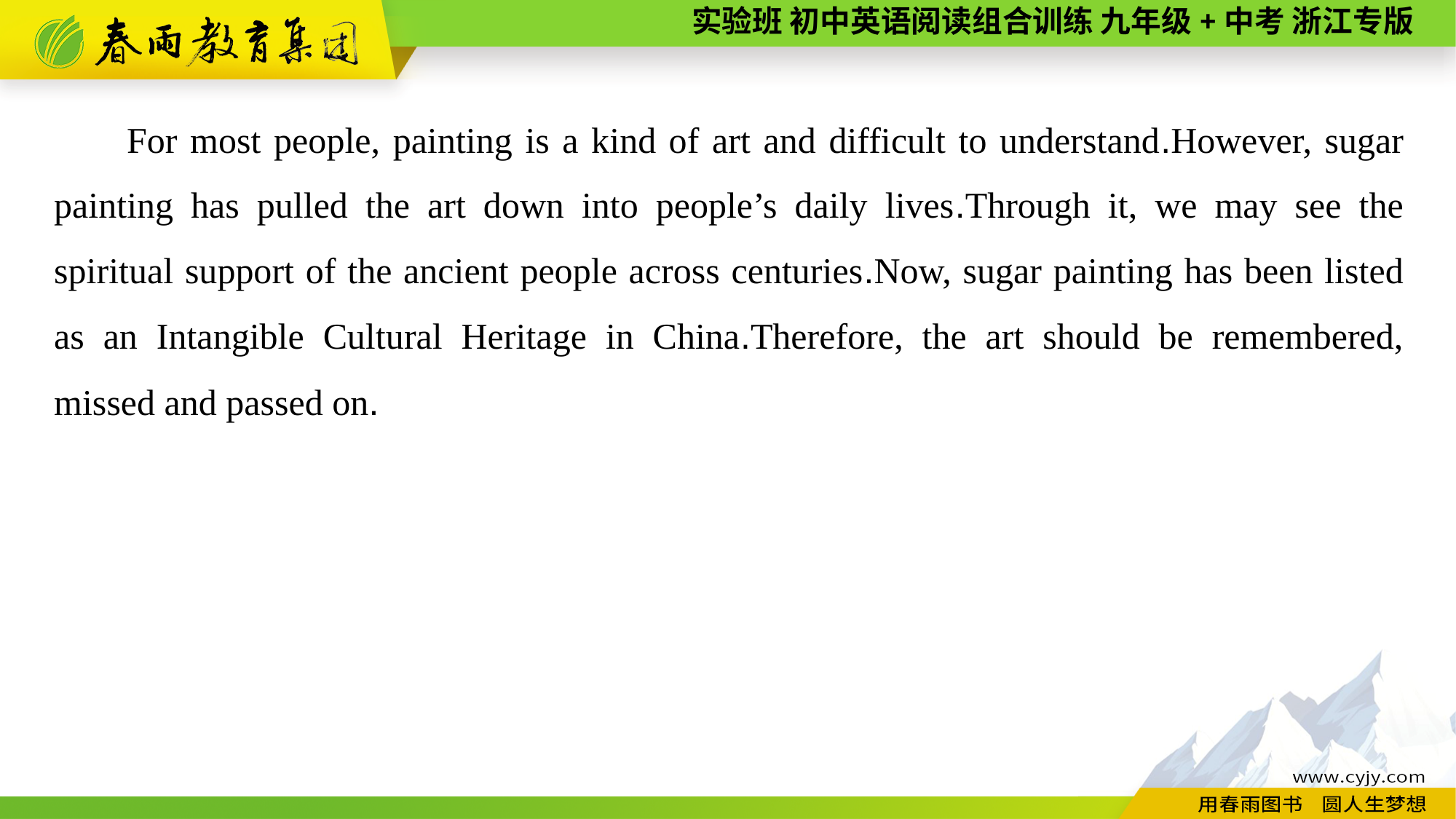

For most people, painting is a kind of art and difficult to understand.However, sugar painting has pulled the art down into people’s daily lives.Through it, we may see the spiritual support of the ancient people across centuries.Now, sugar painting has been listed as an Intangible Cultural Heritage in China.Therefore, the art should be remembered, missed and passed on.